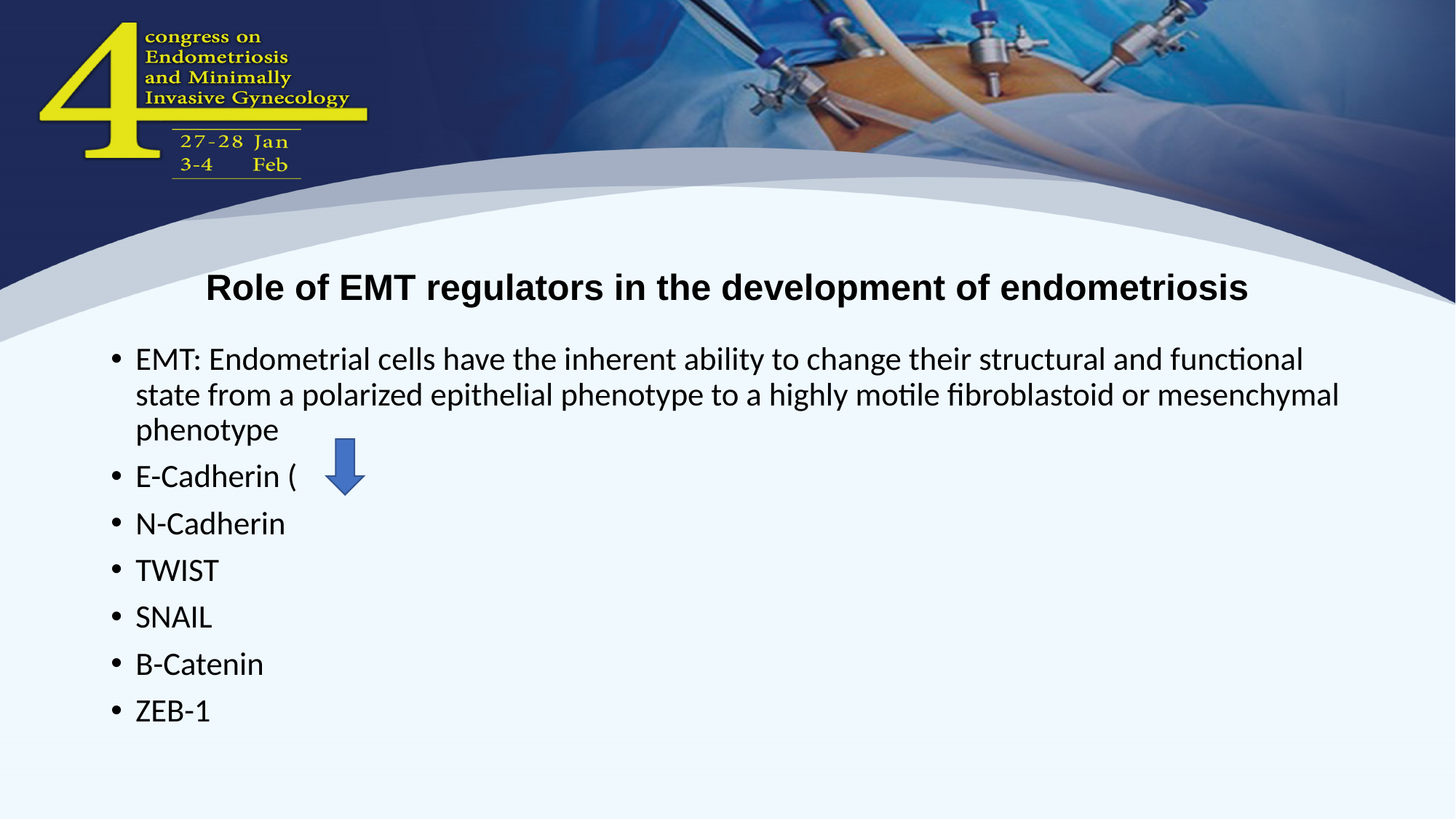

# Role of EMT regulators in the development of endometriosis
EMT: Endometrial cells have the inherent ability to change their structural and functional state from a polarized epithelial phenotype to a highly motile fibroblastoid or mesenchymal phenotype
E-Cadherin (      )
N-Cadherin
TWIST
SNAIL
B-Catenin
ZEB-1